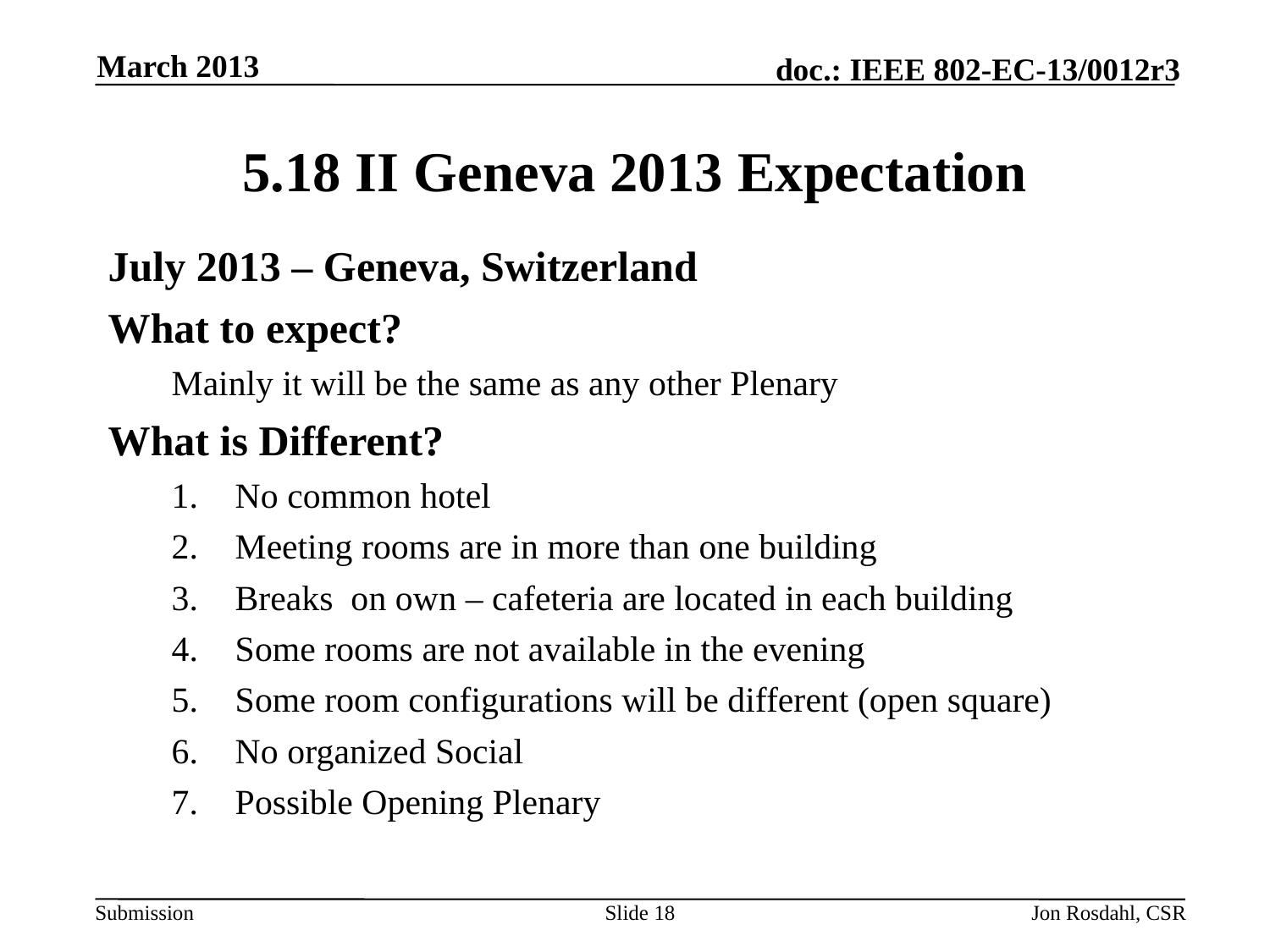

March 2013
# 5.18 II Geneva 2013 Expectation
July 2013 – Geneva, Switzerland
What to expect?
Mainly it will be the same as any other Plenary
What is Different?
No common hotel
Meeting rooms are in more than one building
Breaks  on own – cafeteria are located in each building
Some rooms are not available in the evening
Some room configurations will be different (open square)
No organized Social
Possible Opening Plenary

Slide 18
Jon Rosdahl, CSR